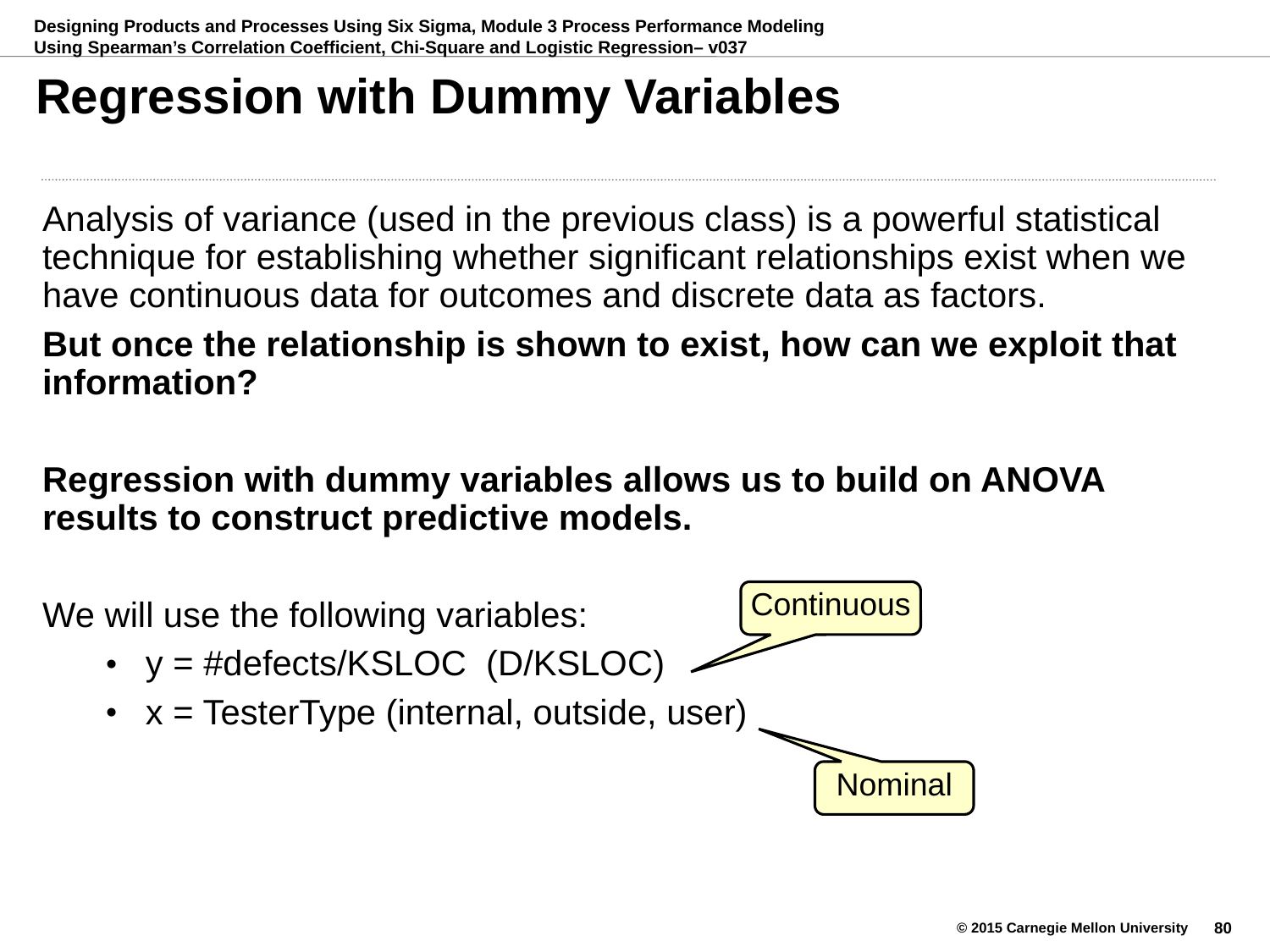

# Regression with Dummy Variables
Analysis of variance (used in the previous class) is a powerful statistical technique for establishing whether significant relationships exist when we have continuous data for outcomes and discrete data as factors.
But once the relationship is shown to exist, how can we exploit that information?

Regression with dummy variables allows us to build on ANOVA results to construct predictive models.

We will use the following variables:
y = #defects/KSLOC  (D/KSLOC)
x = TesterType (internal, outside, user)
Continuous
Nominal